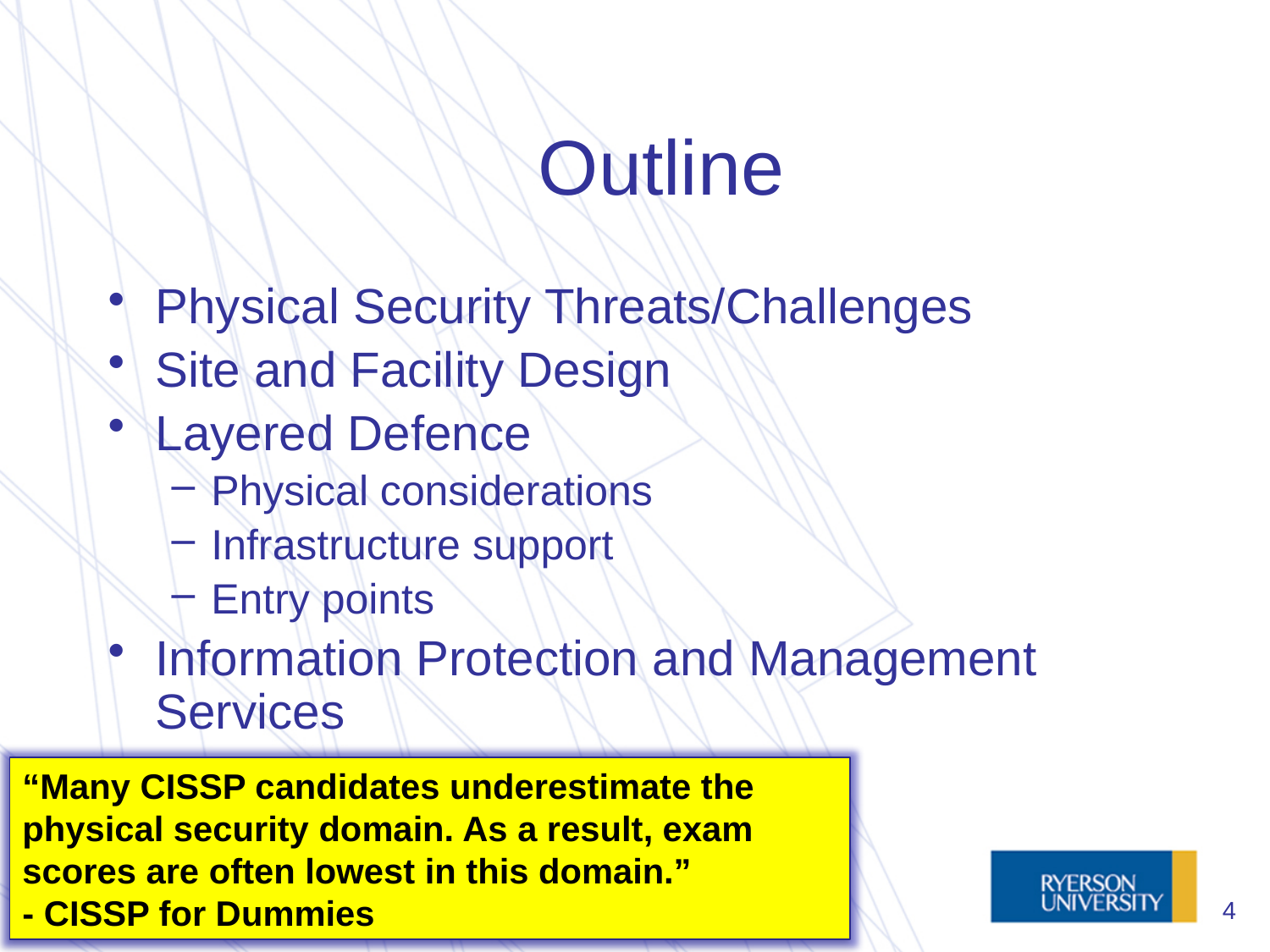

# Outline
Physical Security Threats/Challenges
Site and Facility Design
Layered Defence
Physical considerations
Infrastructure support
Entry points
Information Protection and Management Services
“Many CISSP candidates underestimate the physical security domain. As a result, exam scores are often lowest in this domain.”
- CISSP for Dummies

4